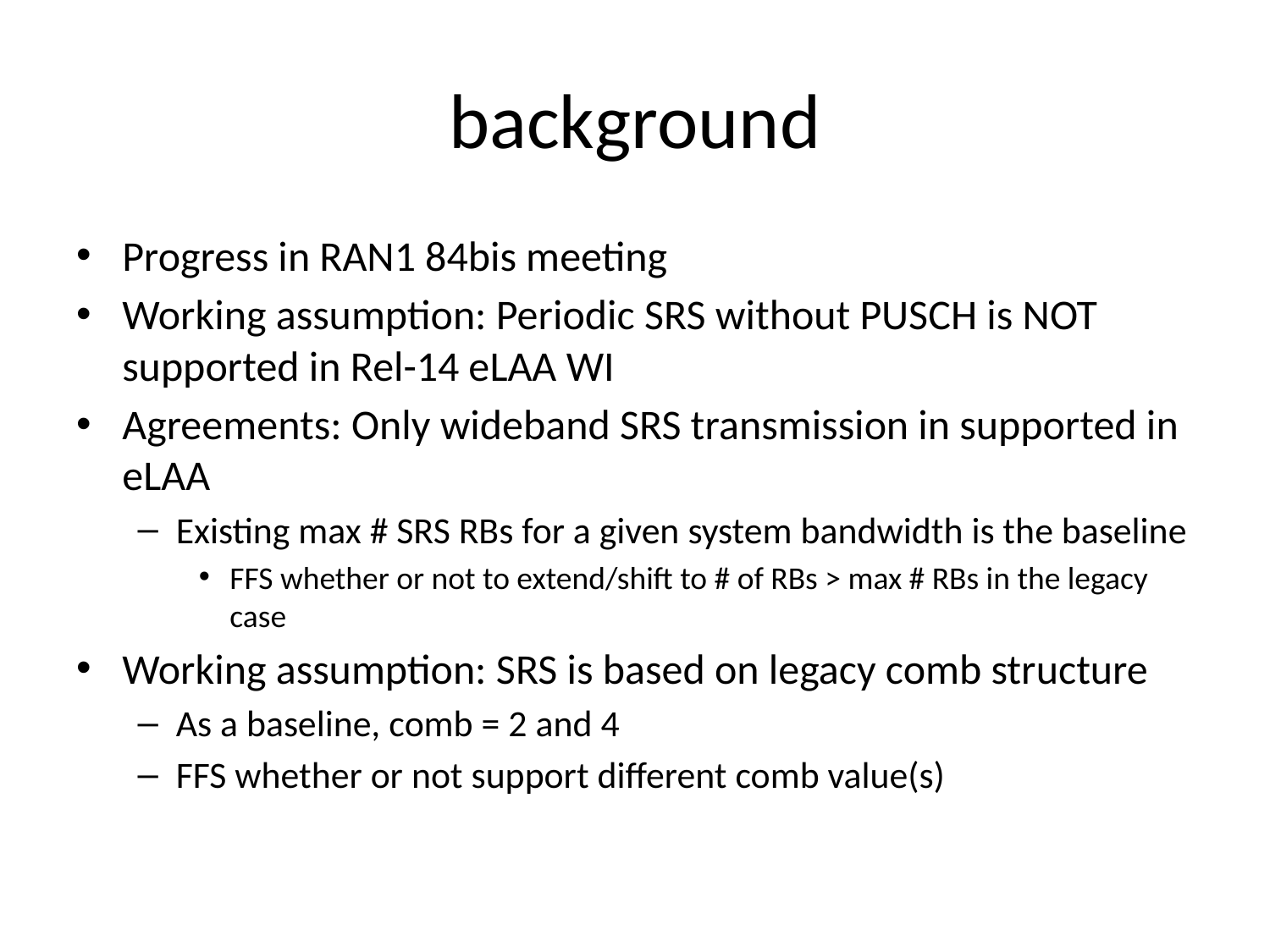

# background
Progress in RAN1 84bis meeting
Working assumption: Periodic SRS without PUSCH is NOT supported in Rel-14 eLAA WI
Agreements: Only wideband SRS transmission in supported in eLAA
Existing max # SRS RBs for a given system bandwidth is the baseline
FFS whether or not to extend/shift to # of RBs > max # RBs in the legacy case
Working assumption: SRS is based on legacy comb structure
As a baseline, comb = 2 and 4
FFS whether or not support different comb value(s)